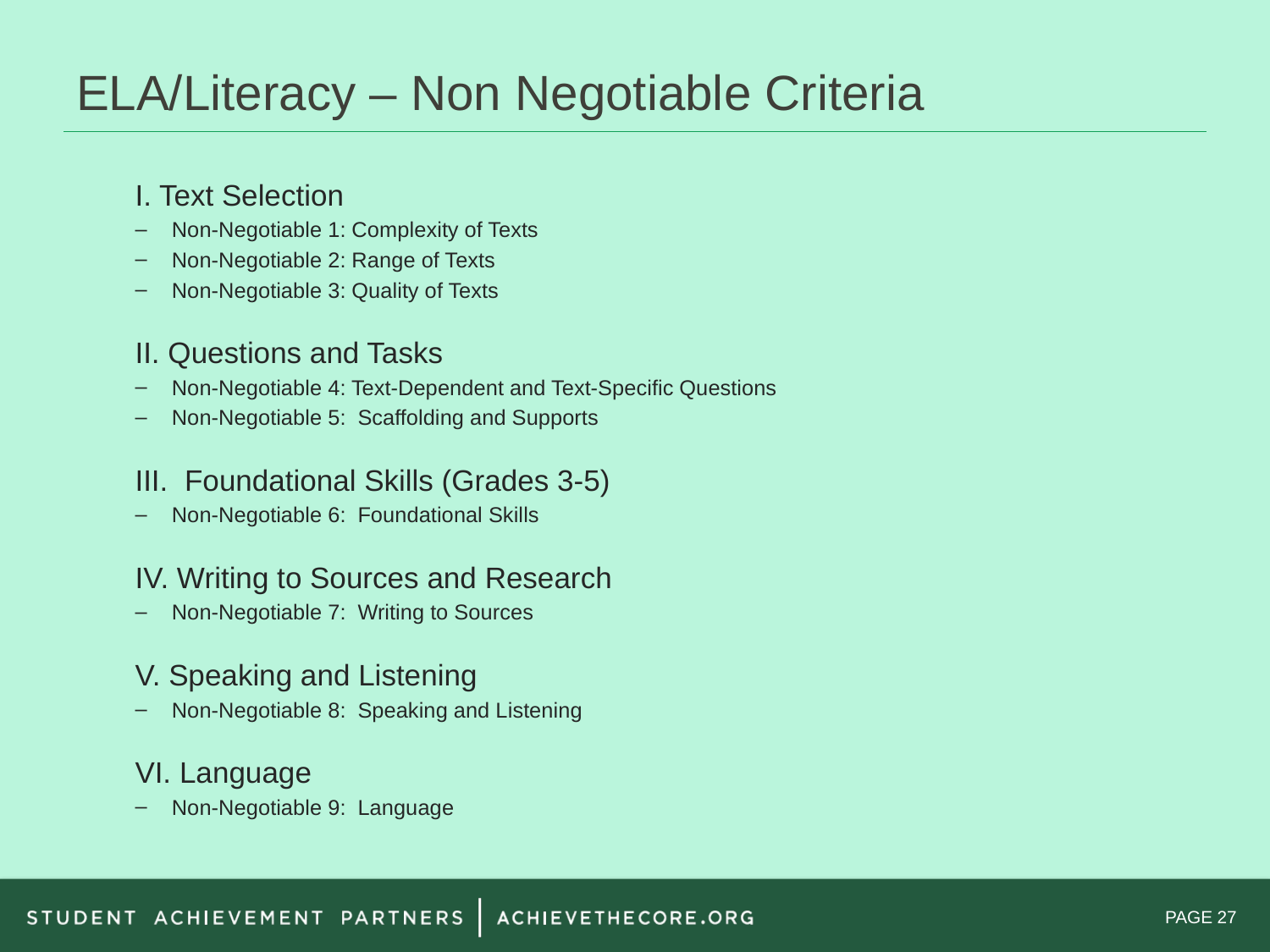

# ELA/Literacy – Non Negotiable Criteria
I. Text Selection
Non-Negotiable 1: Complexity of Texts
Non-Negotiable 2: Range of Texts
Non-Negotiable 3: Quality of Texts
II. Questions and Tasks
Non-Negotiable 4: Text-Dependent and Text-Specific Questions
Non-Negotiable 5:  Scaffolding and Supports
III.  Foundational Skills (Grades 3-5)
Non-Negotiable 6:  Foundational Skills
IV. Writing to Sources and Research
Non-Negotiable 7:  Writing to Sources
V. Speaking and Listening
Non-Negotiable 8:  Speaking and Listening
VI. Language
Non-Negotiable 9:  Language